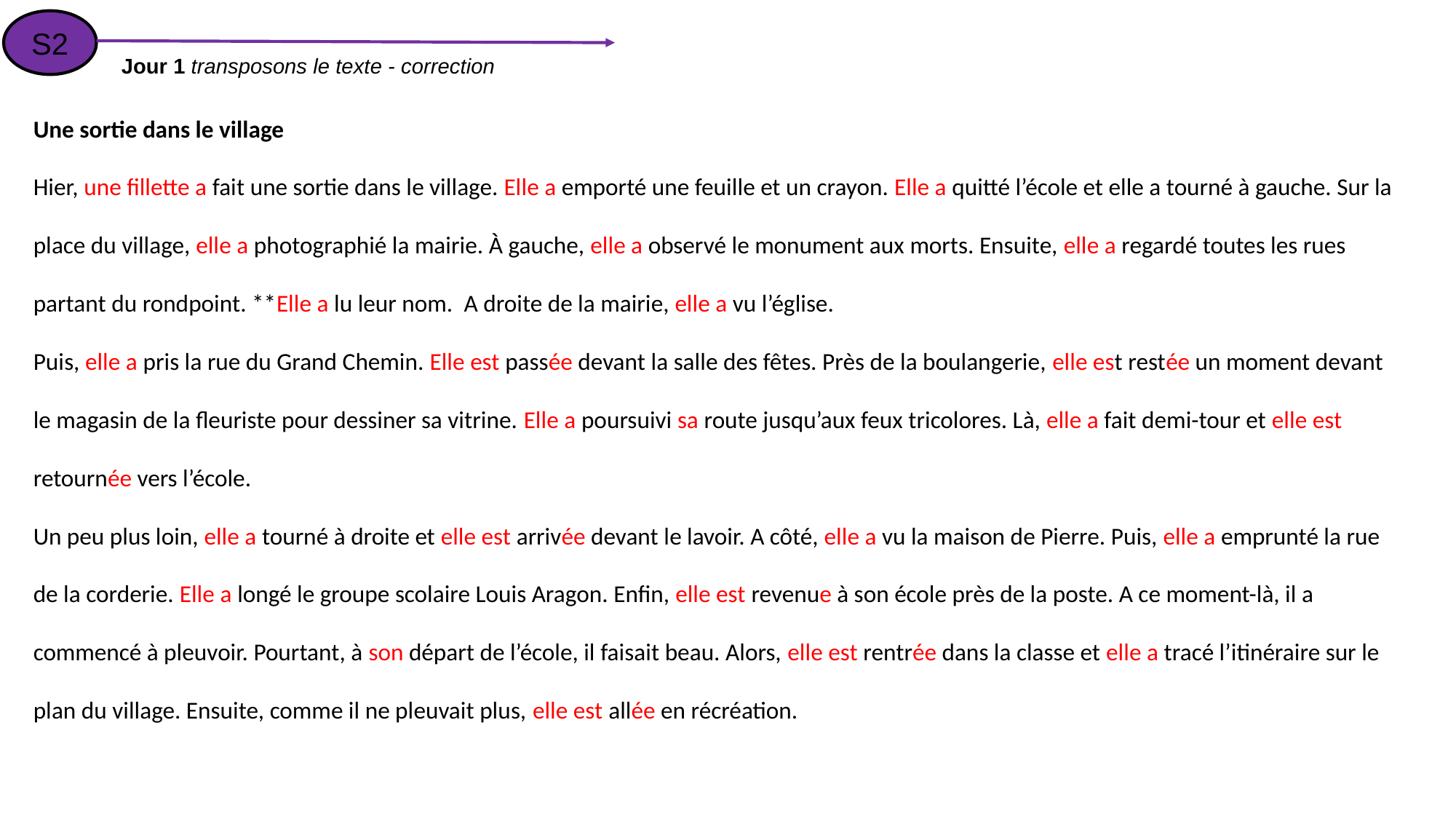

S2
Jour 1 transposons le texte - correction
Une sortie dans le village
Hier, une fillette a fait une sortie dans le village. Elle a emporté une feuille et un crayon. Elle a quitté l’école et elle a tourné à gauche. Sur la place du village, elle a photographié la mairie. À gauche, elle a observé le monument aux morts. Ensuite, elle a regardé toutes les rues partant du rondpoint. **Elle a lu leur nom.  A droite de la mairie, elle a vu l’église.
Puis, elle a pris la rue du Grand Chemin. Elle est passée devant la salle des fêtes. Près de la boulangerie, elle est restée un moment devant le magasin de la fleuriste pour dessiner sa vitrine. Elle a poursuivi sa route jusqu’aux feux tricolores. Là, elle a fait demi-tour et elle est retournée vers l’école.
Un peu plus loin, elle a tourné à droite et elle est arrivée devant le lavoir. A côté, elle a vu la maison de Pierre. Puis, elle a emprunté la rue de la corderie. Elle a longé le groupe scolaire Louis Aragon. Enfin, elle est revenue à son école près de la poste. A ce moment-là, il a commencé à pleuvoir. Pourtant, à son départ de l’école, il faisait beau. Alors, elle est rentrée dans la classe et elle a tracé l’itinéraire sur le plan du village. Ensuite, comme il ne pleuvait plus, elle est allée en récréation.